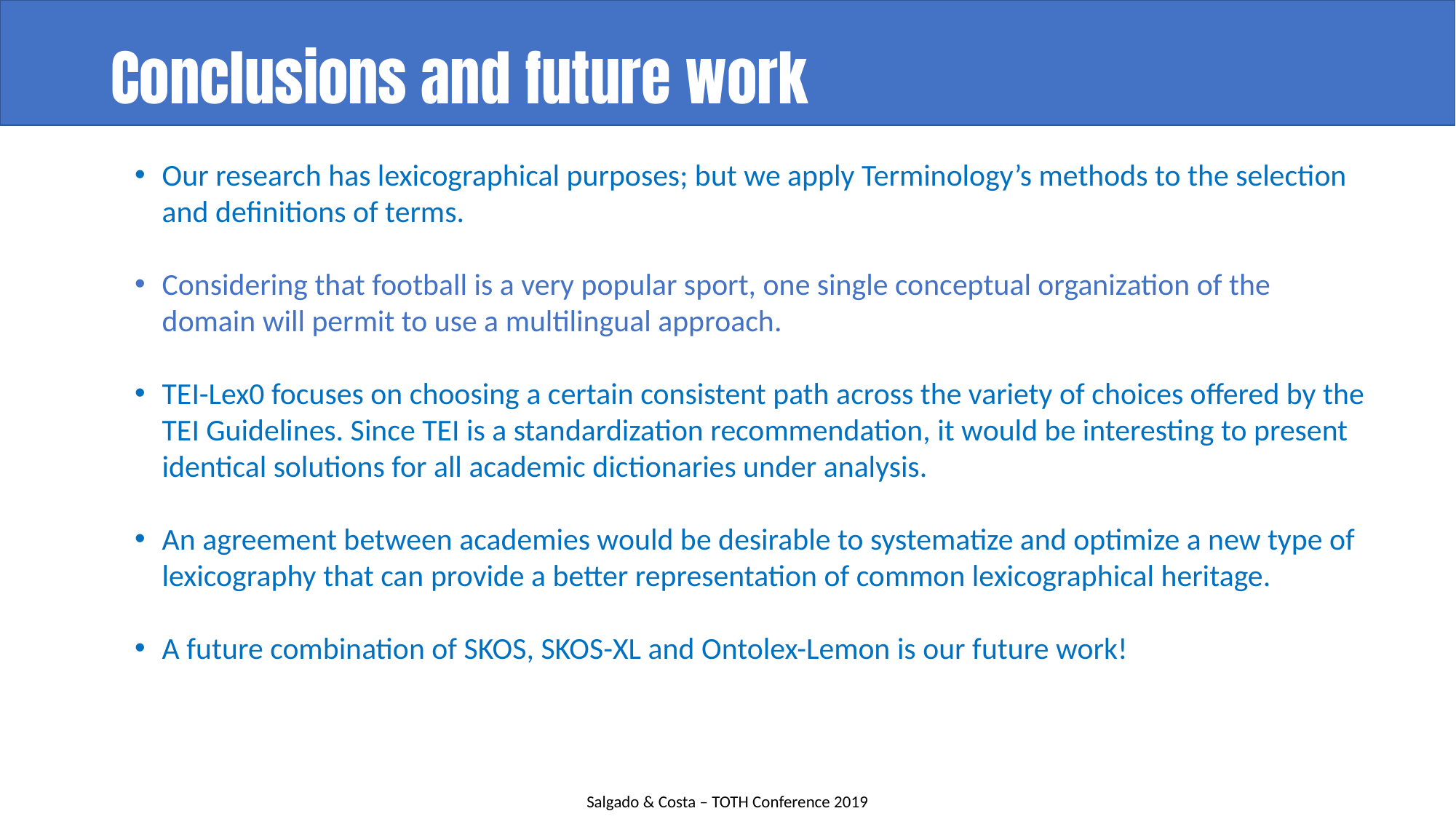

# Conclusions and future work
Our research has lexicographical purposes; but we apply Terminology’s methods to the selection and definitions of terms.

Considering that football is a very popular sport, one single conceptual organization of the domain will permit to use a multilingual approach.

TEI-Lex0 focuses on choosing a certain consistent path across the variety of choices offered by the TEI Guidelines. Since TEI is a standardization recommendation, it would be interesting to present identical solutions for all academic dictionaries under analysis.

An agreement between academies would be desirable to systematize and optimize a new type of lexicography that can provide a better representation of common lexicographical heritage.

A future combination of SKOS, SKOS-XL and Ontolex-Lemon is our future work!

Salgado & Costa – TOTH Conference 2019